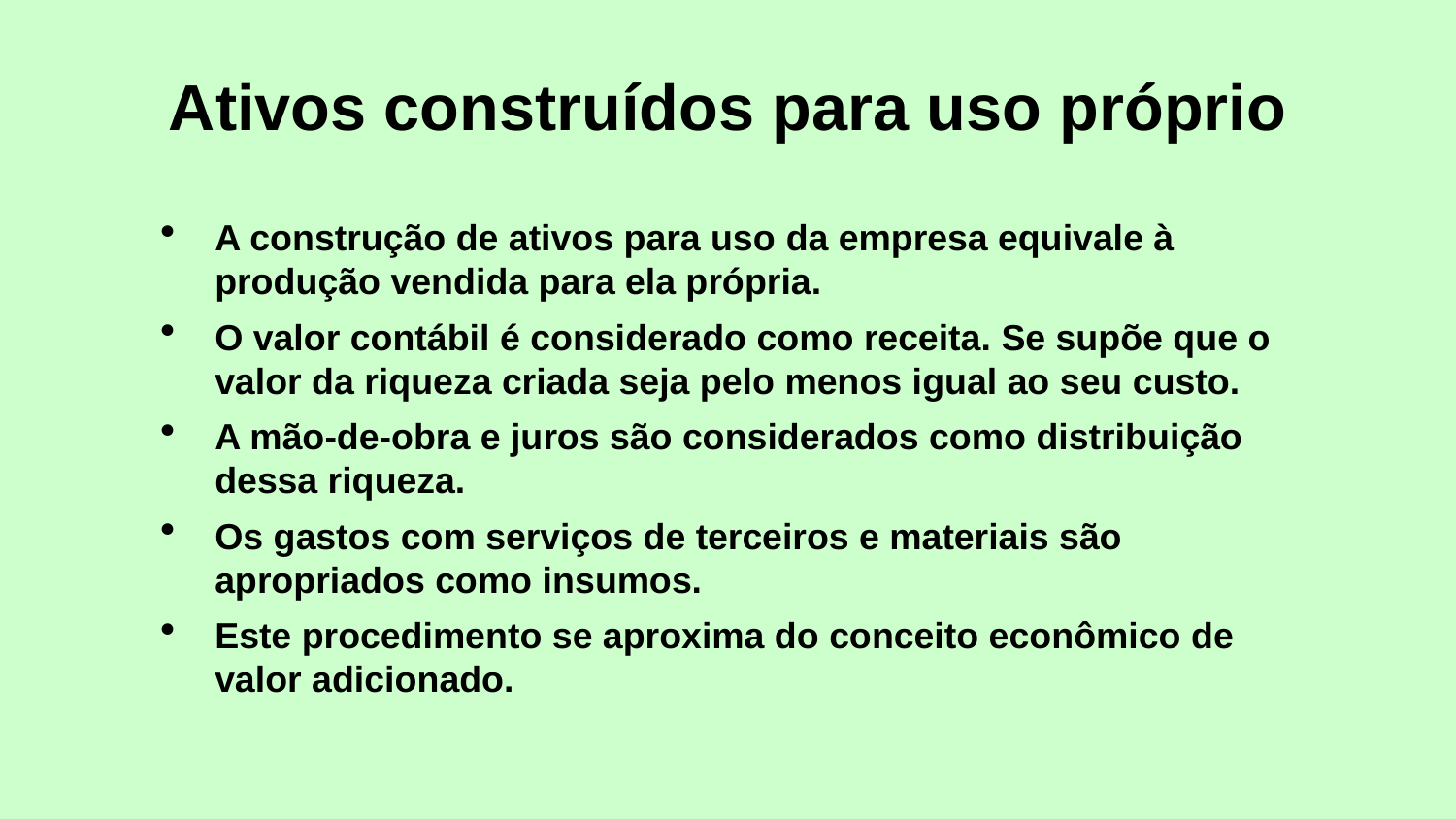

# Ativos construídos para uso próprio
A construção de ativos para uso da empresa equivale à produção vendida para ela própria.
O valor contábil é considerado como receita. Se supõe que o valor da riqueza criada seja pelo menos igual ao seu custo.
A mão-de-obra e juros são considerados como distribuição dessa riqueza.
Os gastos com serviços de terceiros e materiais são apropriados como insumos.
Este procedimento se aproxima do conceito econômico de valor adicionado.